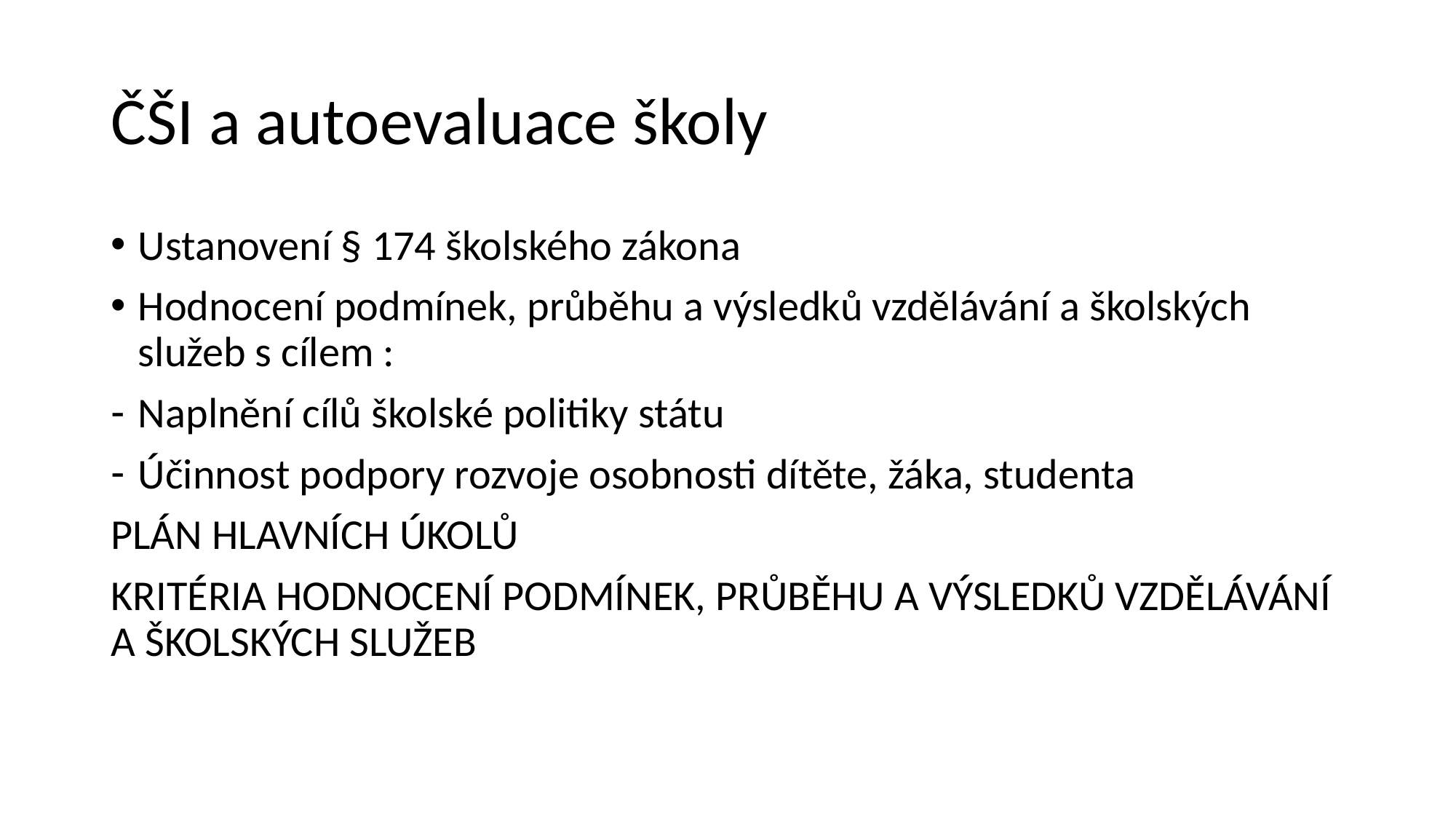

# ČŠI a autoevaluace školy
Ustanovení § 174 školského zákona
Hodnocení podmínek, průběhu a výsledků vzdělávání a školských služeb s cílem :
Naplnění cílů školské politiky státu
Účinnost podpory rozvoje osobnosti dítěte, žáka, studenta
PLÁN HLAVNÍCH ÚKOLŮ
KRITÉRIA HODNOCENÍ PODMÍNEK, PRŮBĚHU A VÝSLEDKŮ VZDĚLÁVÁNÍ A ŠKOLSKÝCH SLUŽEB